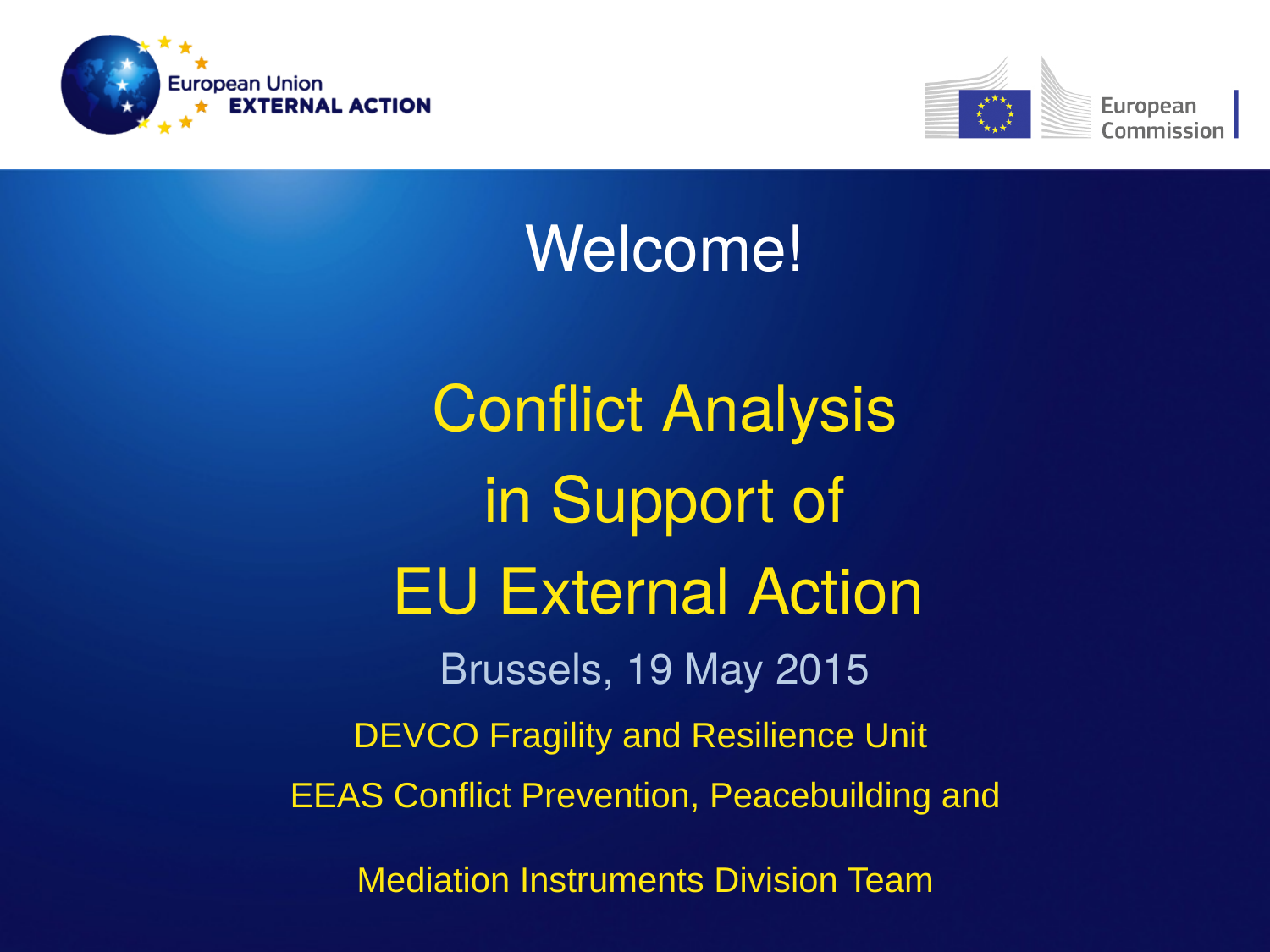

# Welcome! Conflict Analysis in Support of EU External Action
Brussels, 19 May 2015
DEVCO Fragility and Resilience Unit
EEAS Conflict Prevention, Peacebuilding and
Mediation Instruments Division Team